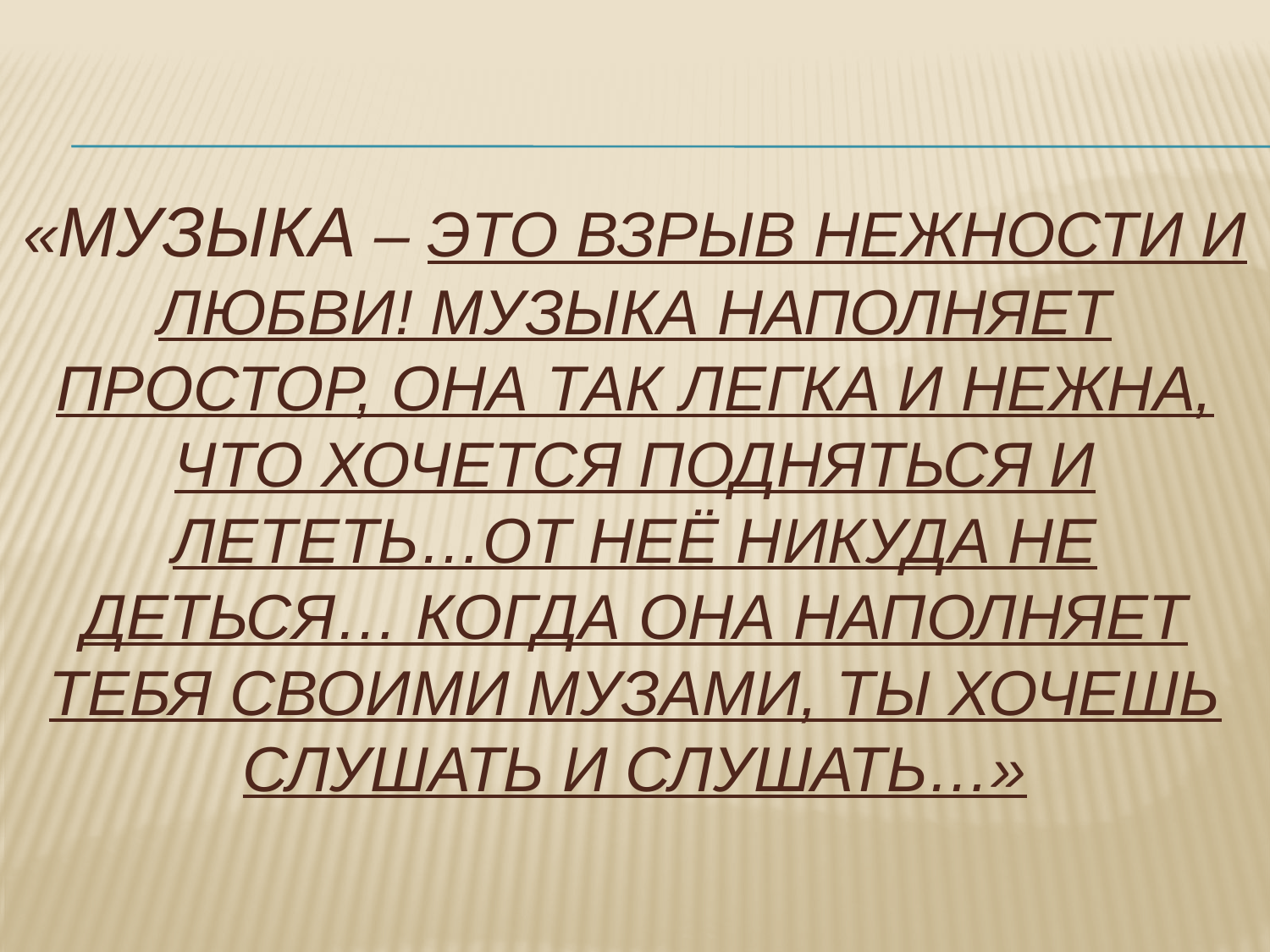

# «Музыка – это взрыв нежности и любви! Музыка наполняет простор, она так легка и нежна, что хочется подняться и лететь…От неё никуда не деться… Когда она наполняет тебя своими музами, ты хочешь слушать и слушать…»